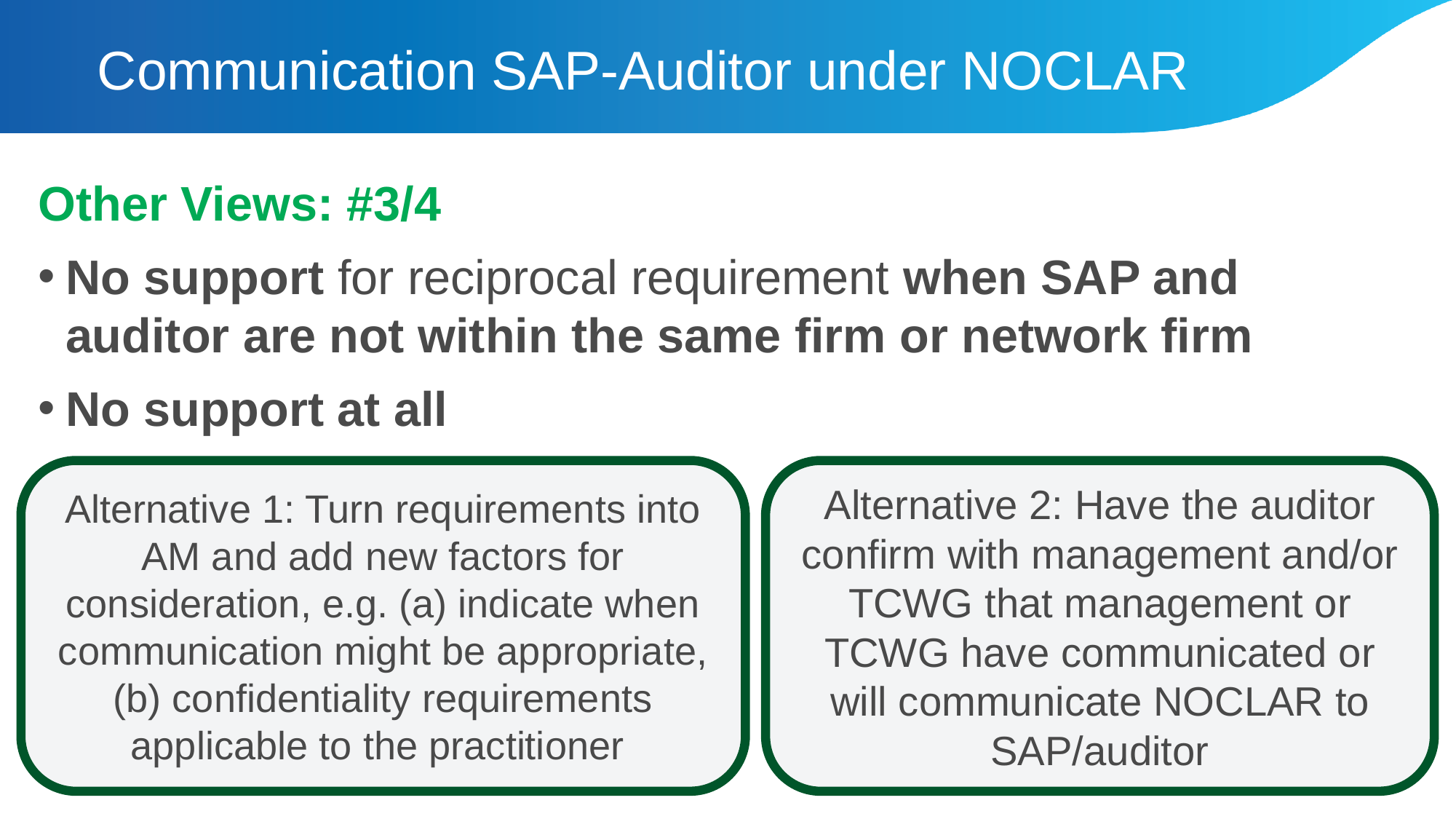

# Communication SAP-Auditor under NOCLAR
Other Views: #3/4
No support for reciprocal requirement when SAP and auditor are not within the same firm or network firm
No support at all
Alternative 1: Turn requirements into AM and add new factors for consideration, e.g. (a) indicate when communication might be appropriate, (b) confidentiality requirements applicable to the practitioner
Alternative 2: Have the auditor confirm with management and/or TCWG that management or TCWG have communicated or will communicate NOCLAR to SAP/auditor
38